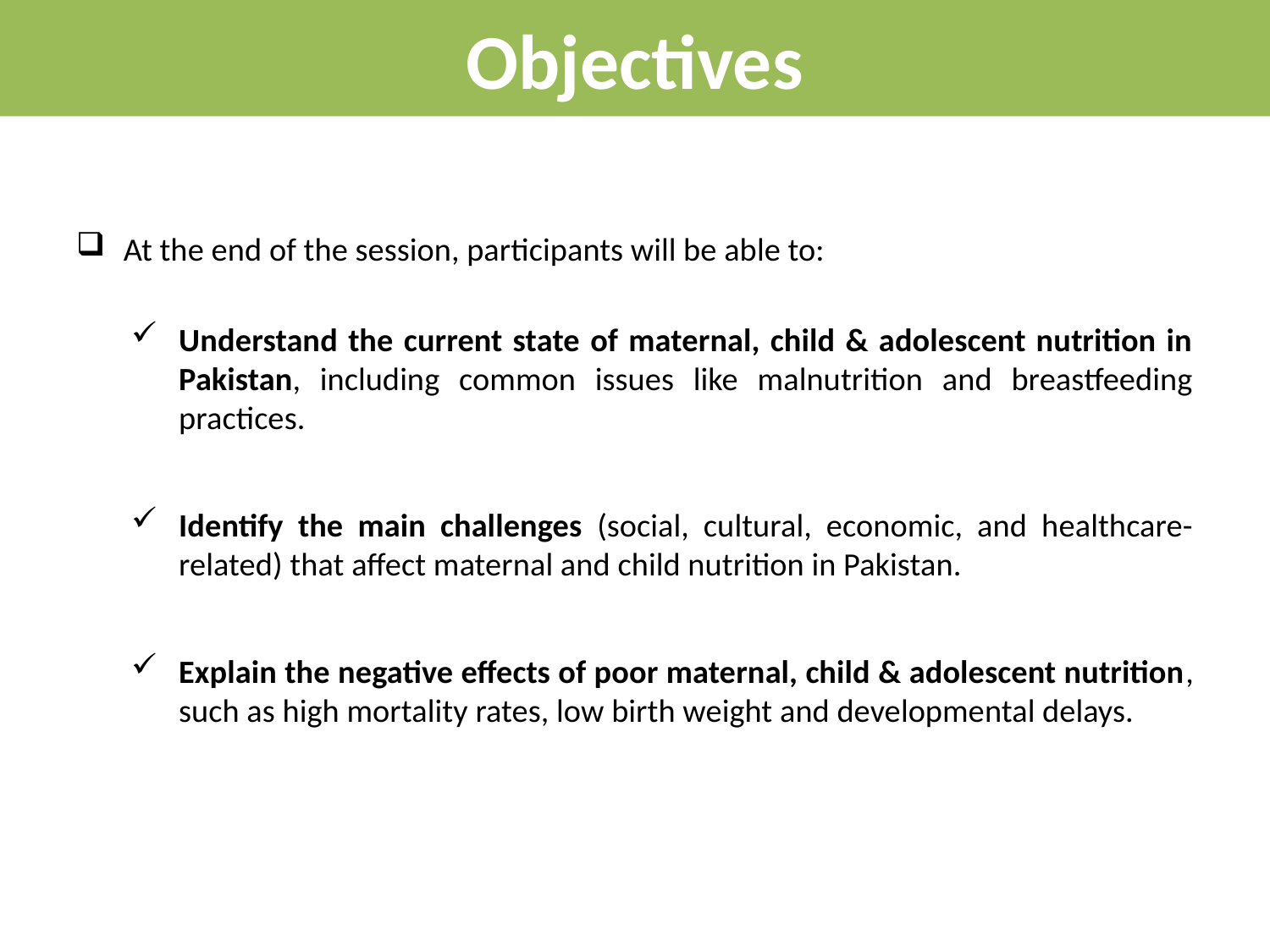

Objectives
At the end of the session, participants will be able to:

Understand the current state of maternal, child & adolescent nutrition in Pakistan, including common issues like malnutrition and breastfeeding practices.

Identify the main challenges (social, cultural, economic, and healthcare-related) that affect maternal and child nutrition in Pakistan.

Explain the negative effects of poor maternal, child & adolescent nutrition, such as high mortality rates, low birth weight and developmental delays.